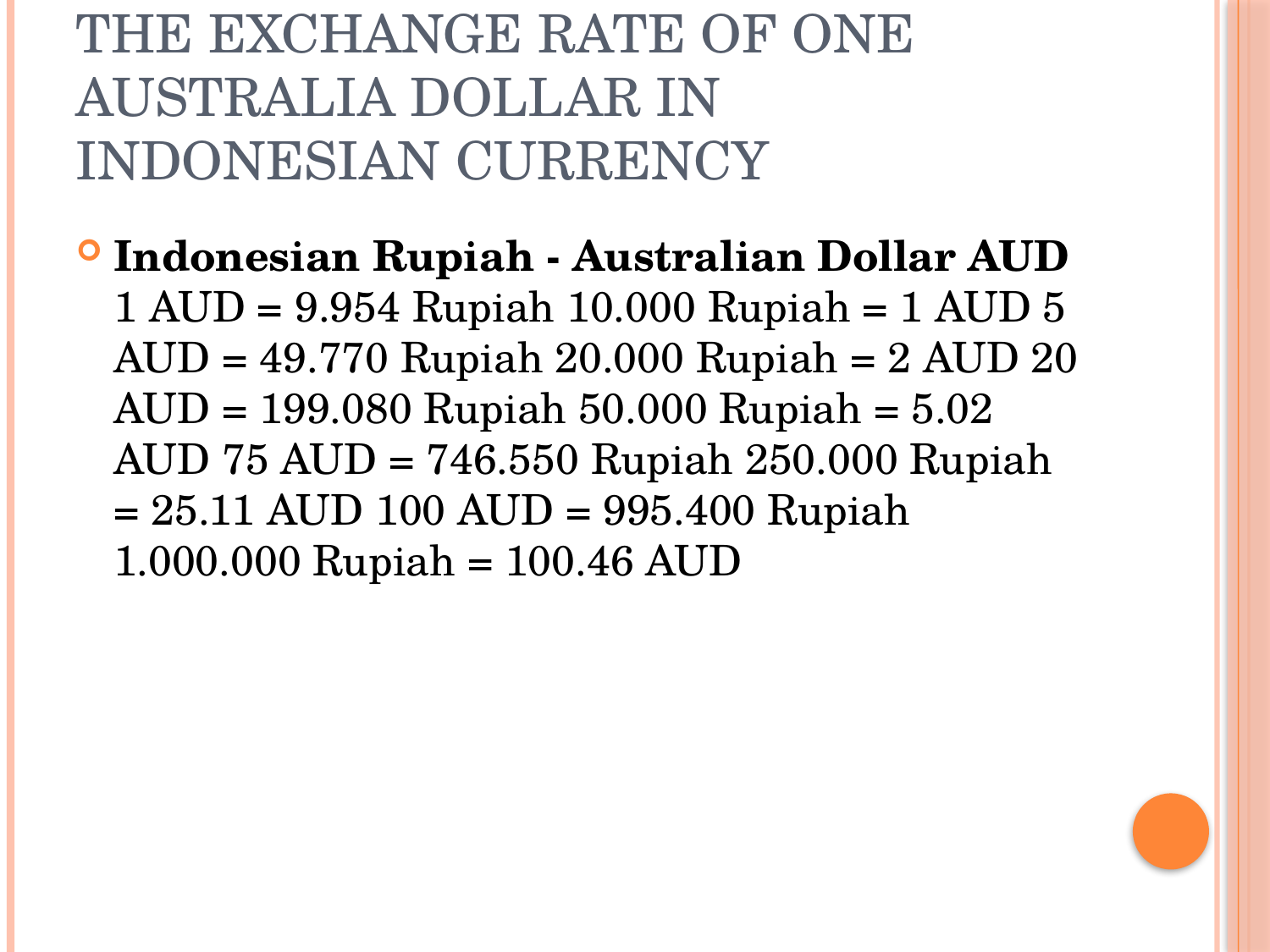

# the exchange rate of one australia dollar in indonesian currency
Indonesian Rupiah - Australian Dollar AUD 1 AUD = 9.954 Rupiah 10.000 Rupiah = 1 AUD 5 AUD = 49.770 Rupiah 20.000 Rupiah = 2 AUD 20 AUD = 199.080 Rupiah 50.000 Rupiah = 5.02 AUD 75 AUD = 746.550 Rupiah 250.000 Rupiah = 25.11 AUD 100 AUD = 995.400 Rupiah 1.000.000 Rupiah = 100.46 AUD